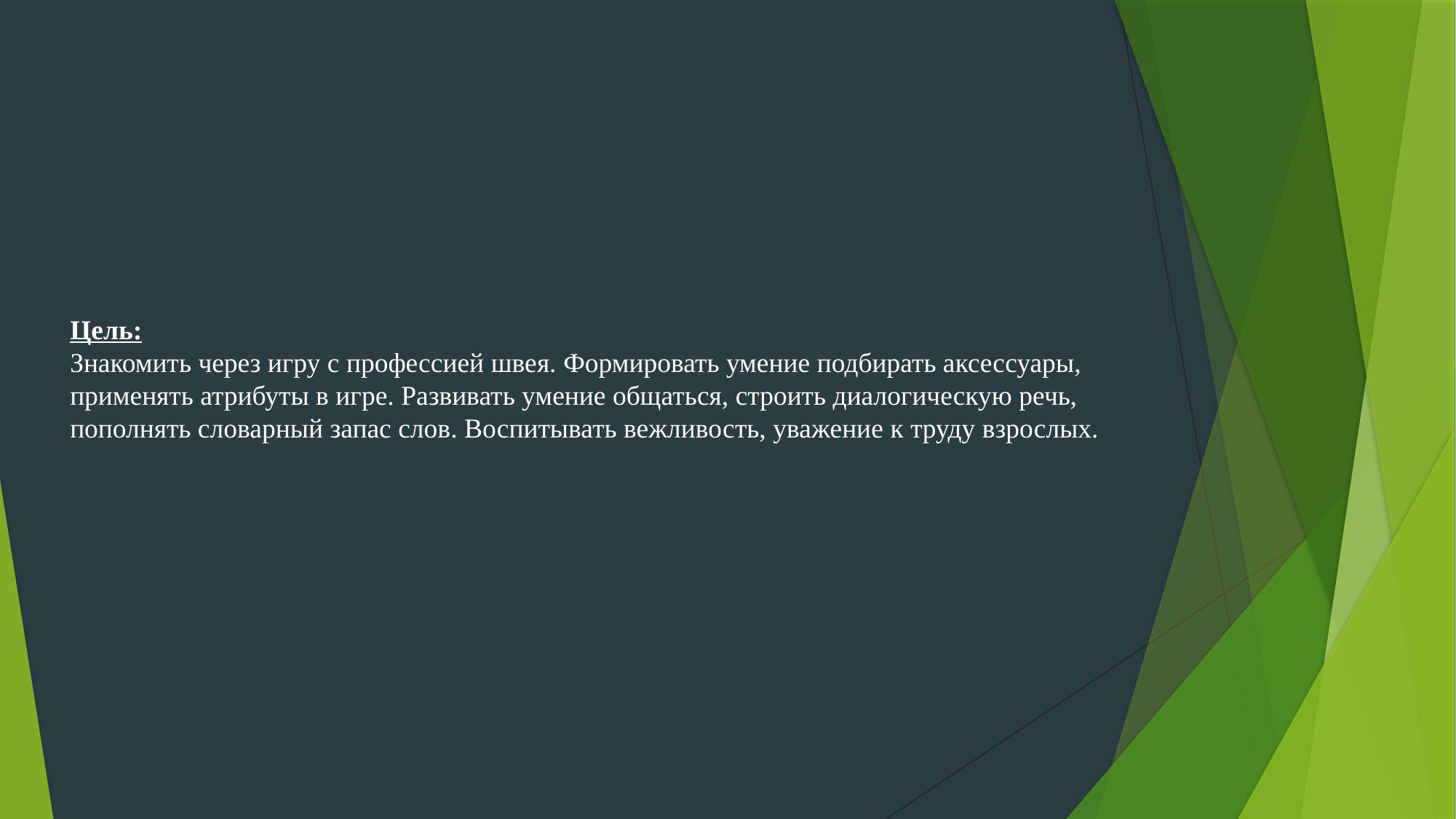

Цель:
Знакомить через игру с профессией швея. Формировать умение подбирать аксессуары, применять атрибуты в игре. Развивать умение общаться, строить диалогическую речь, пополнять словарный запас слов. Воспитывать вежливость, уважение к труду взрослых.